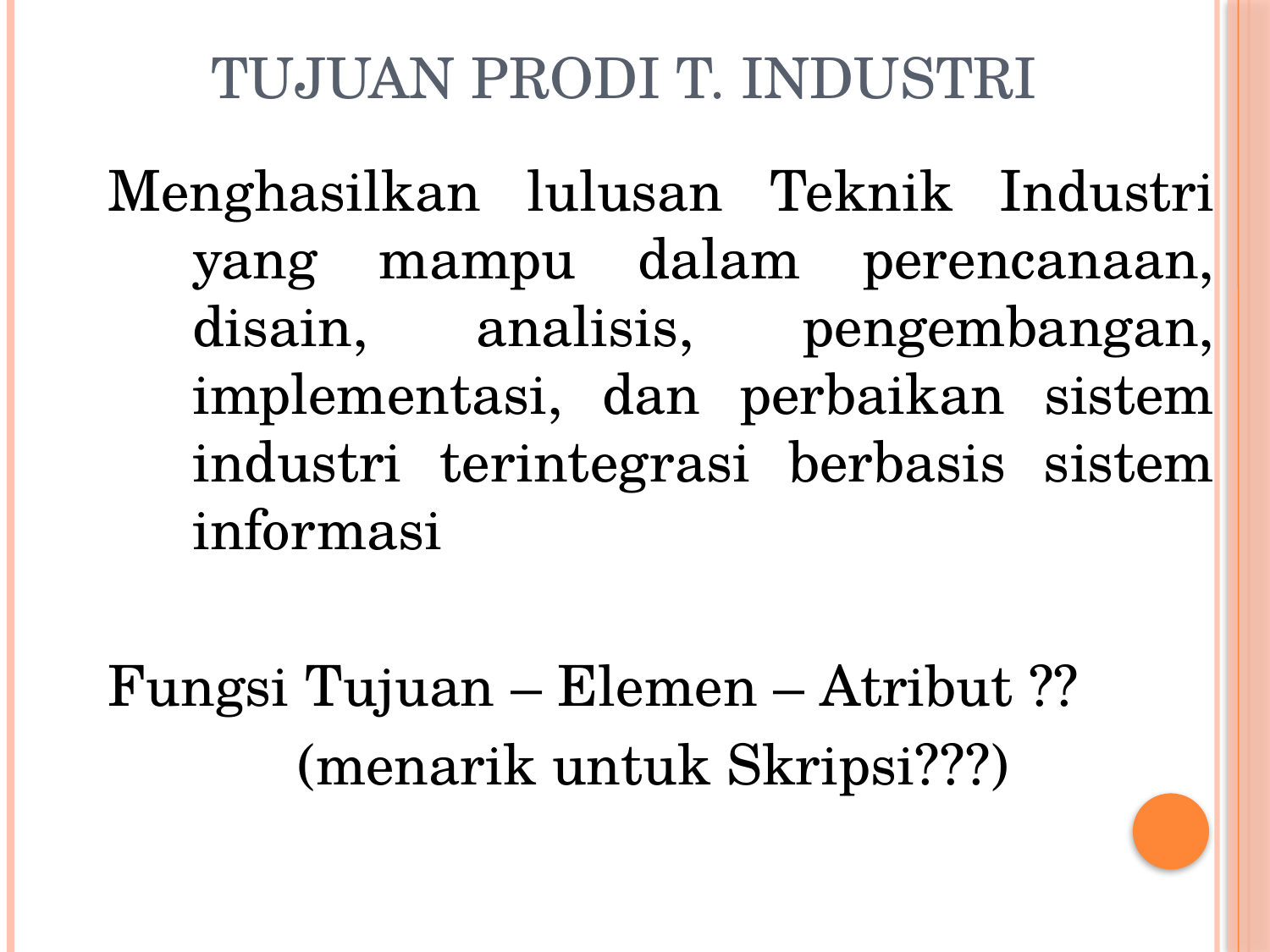

# Tujuan Prodi T. Industri
Menghasilkan lulusan Teknik Industri yang mampu dalam perencanaan, disain, analisis, pengembangan, implementasi, dan perbaikan sistem industri terintegrasi berbasis sistem informasi

Fungsi Tujuan – Elemen – Atribut ??
(menarik untuk Skripsi???)